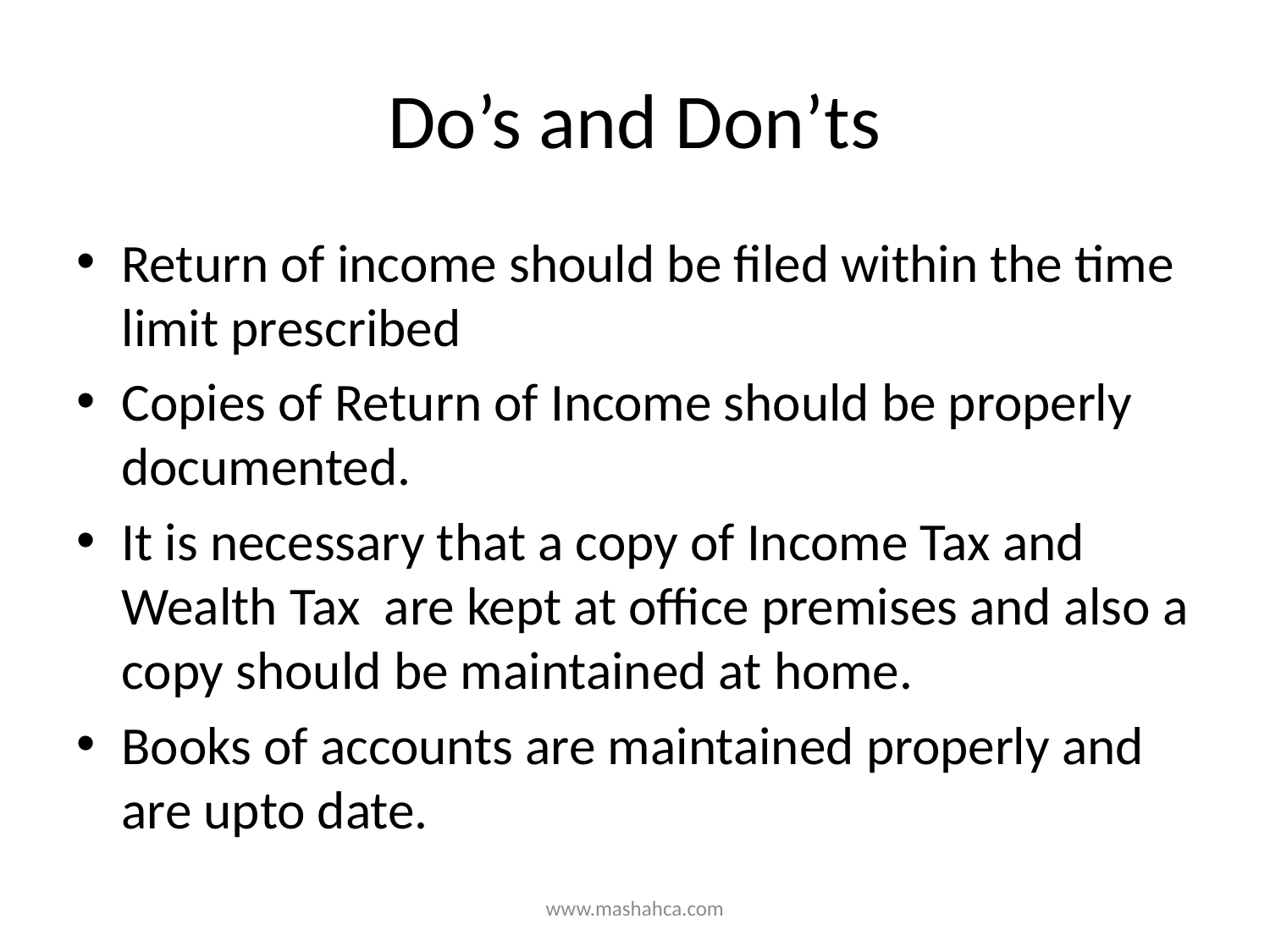

# Do’s and Don’ts
Return of income should be filed within the time limit prescribed
Copies of Return of Income should be properly documented.
It is necessary that a copy of Income Tax and Wealth Tax  are kept at office premises and also a copy should be maintained at home.
Books of accounts are maintained properly and are upto date.
www.mashahca.com